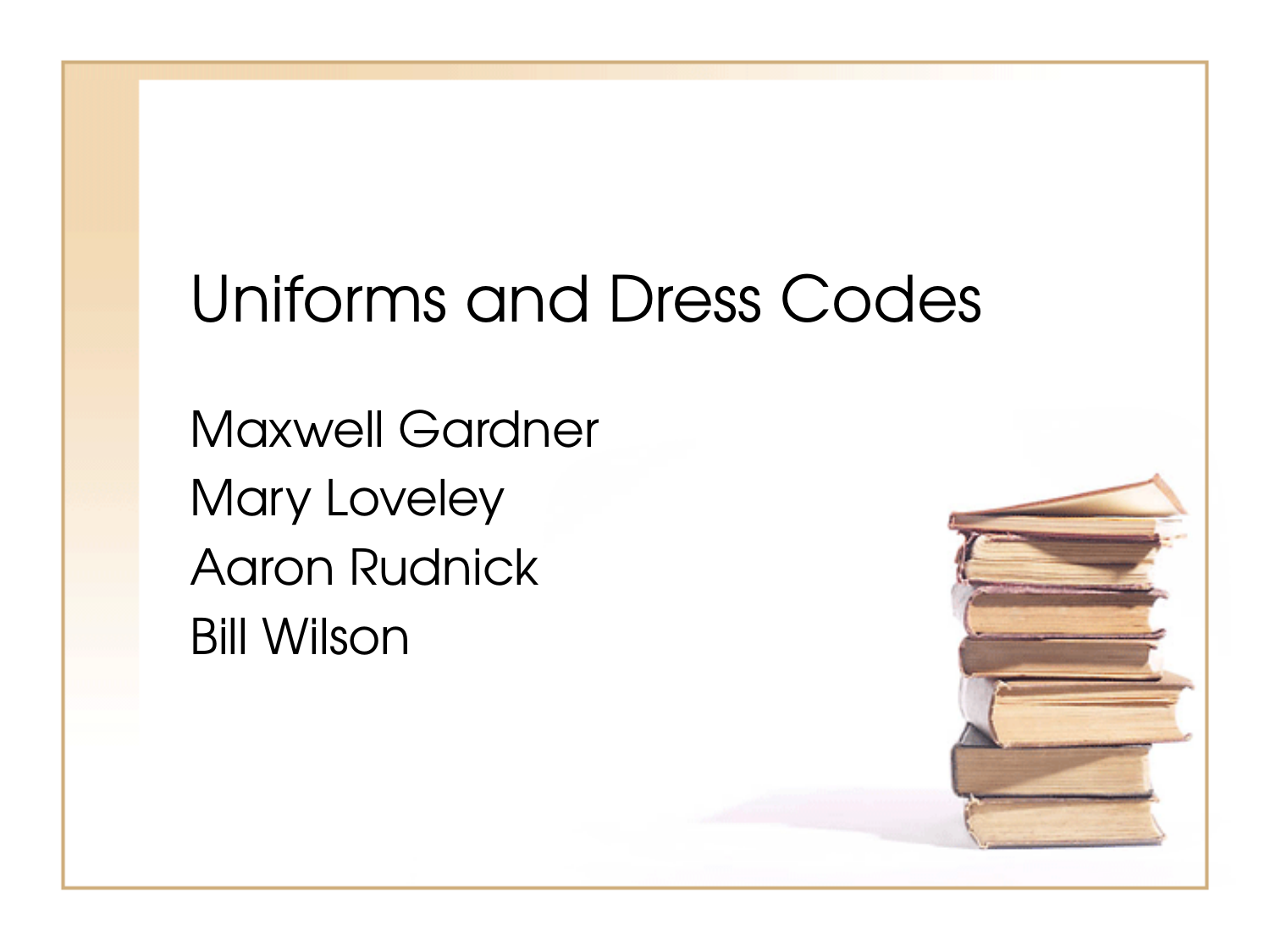

# Uniforms and Dress Codes
Maxwell Gardner
Mary Loveley
Aaron Rudnick
Bill Wilson